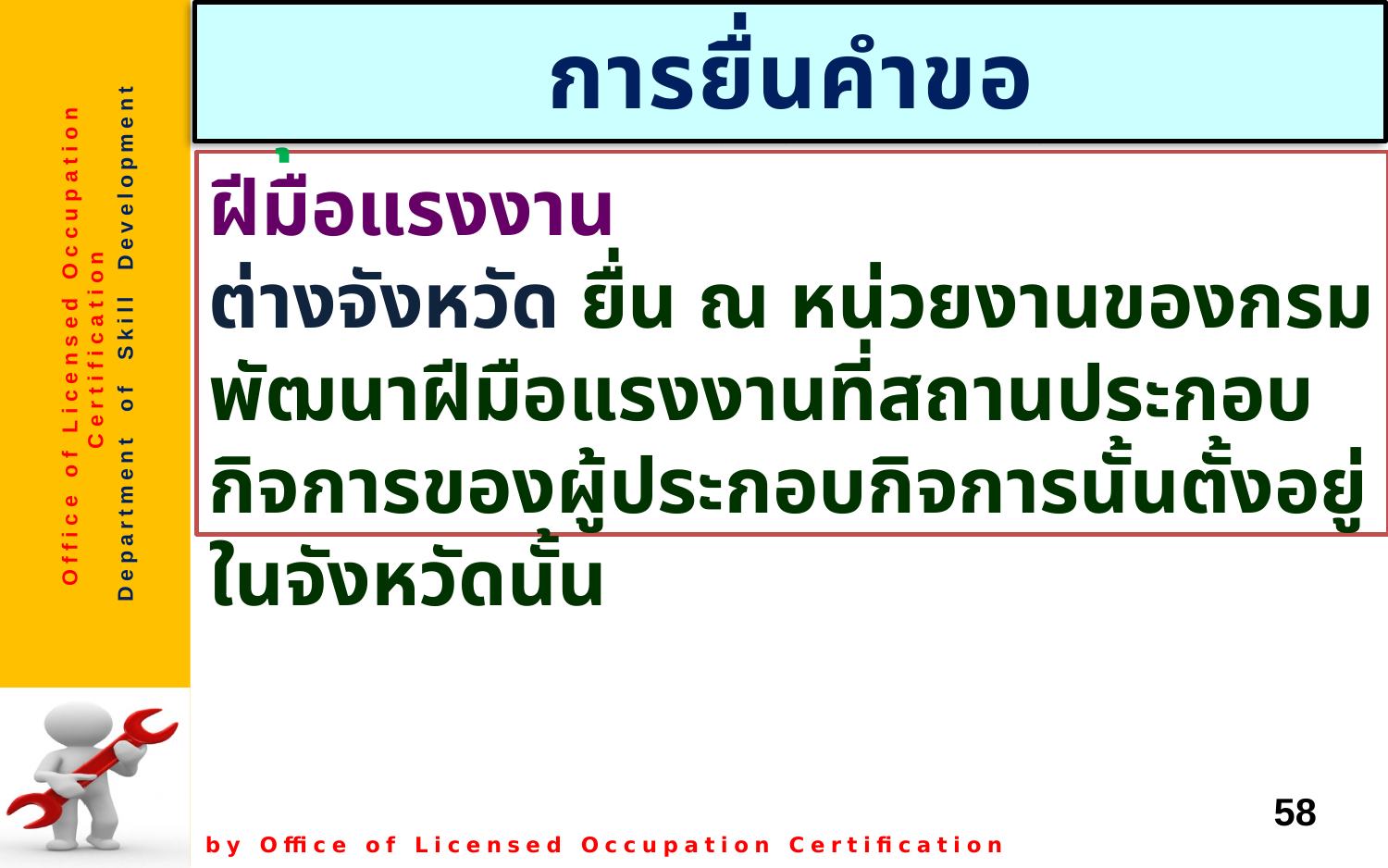

การยื่นคำขอ
กรุงเทพมหานคร ยื่น ณ กรมพัฒนาฝีมือแรงงาน
ต่างจังหวัด ยื่น ณ หน่วยงานของกรมพัฒนาฝีมือแรงงานที่สถานประกอบกิจการของผู้ประกอบกิจการนั้นตั้งอยู่ในจังหวัดนั้น
58